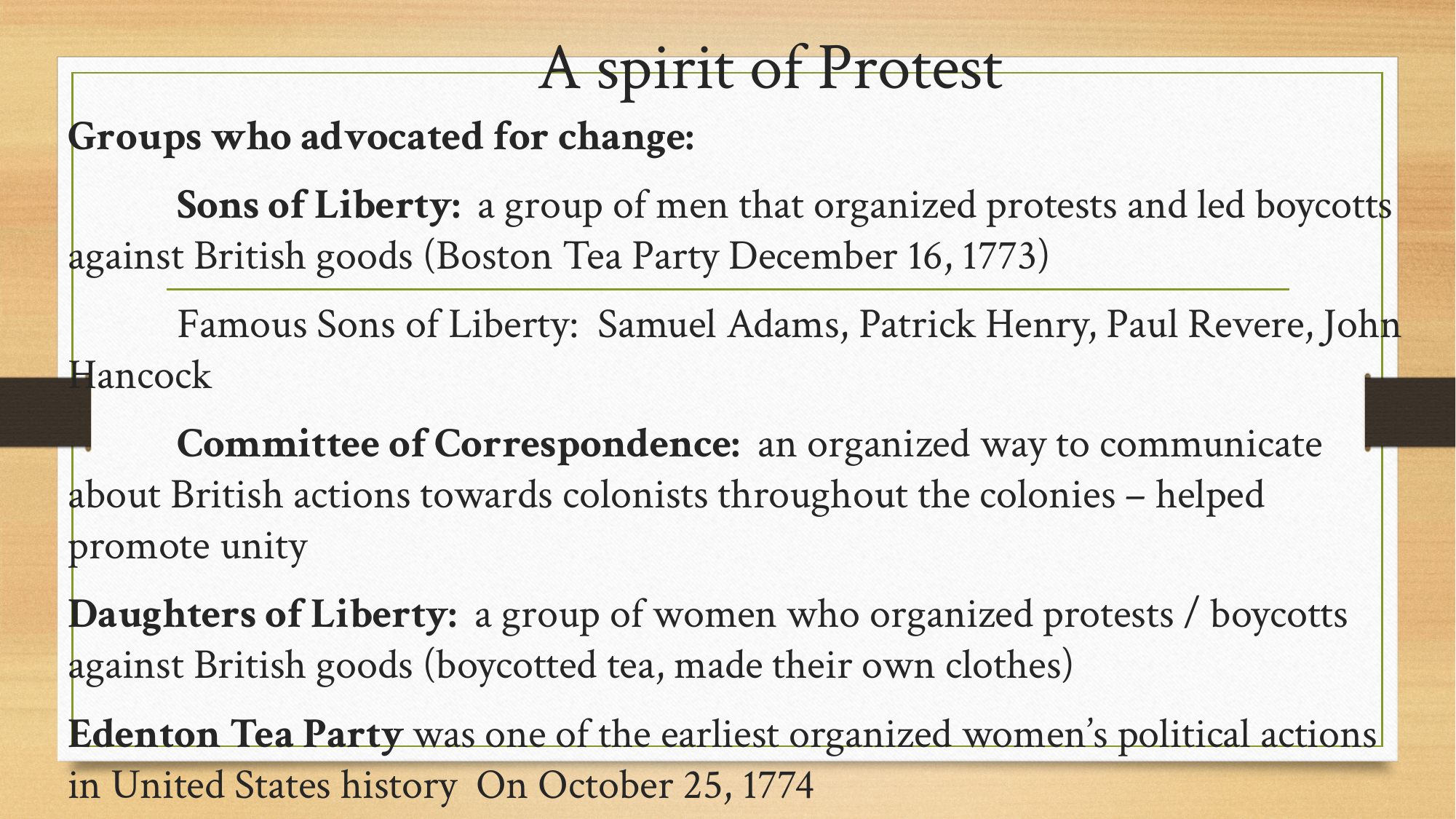

# A spirit of Protest
Groups who advocated for change:
	Sons of Liberty:  a group of men that organized protests and led boycotts against British goods (Boston Tea Party December 16, 1773)
	Famous Sons of Liberty:  Samuel Adams, Patrick Henry, Paul Revere, John Hancock
	Committee of Correspondence:  an organized way to communicate about British actions towards colonists throughout the colonies – helped promote unity
Daughters of Liberty:  a group of women who organized protests / boycotts against British goods (boycotted tea, made their own clothes)
Edenton Tea Party was one of the earliest organized women’s political actions in United States history  On October 25, 1774